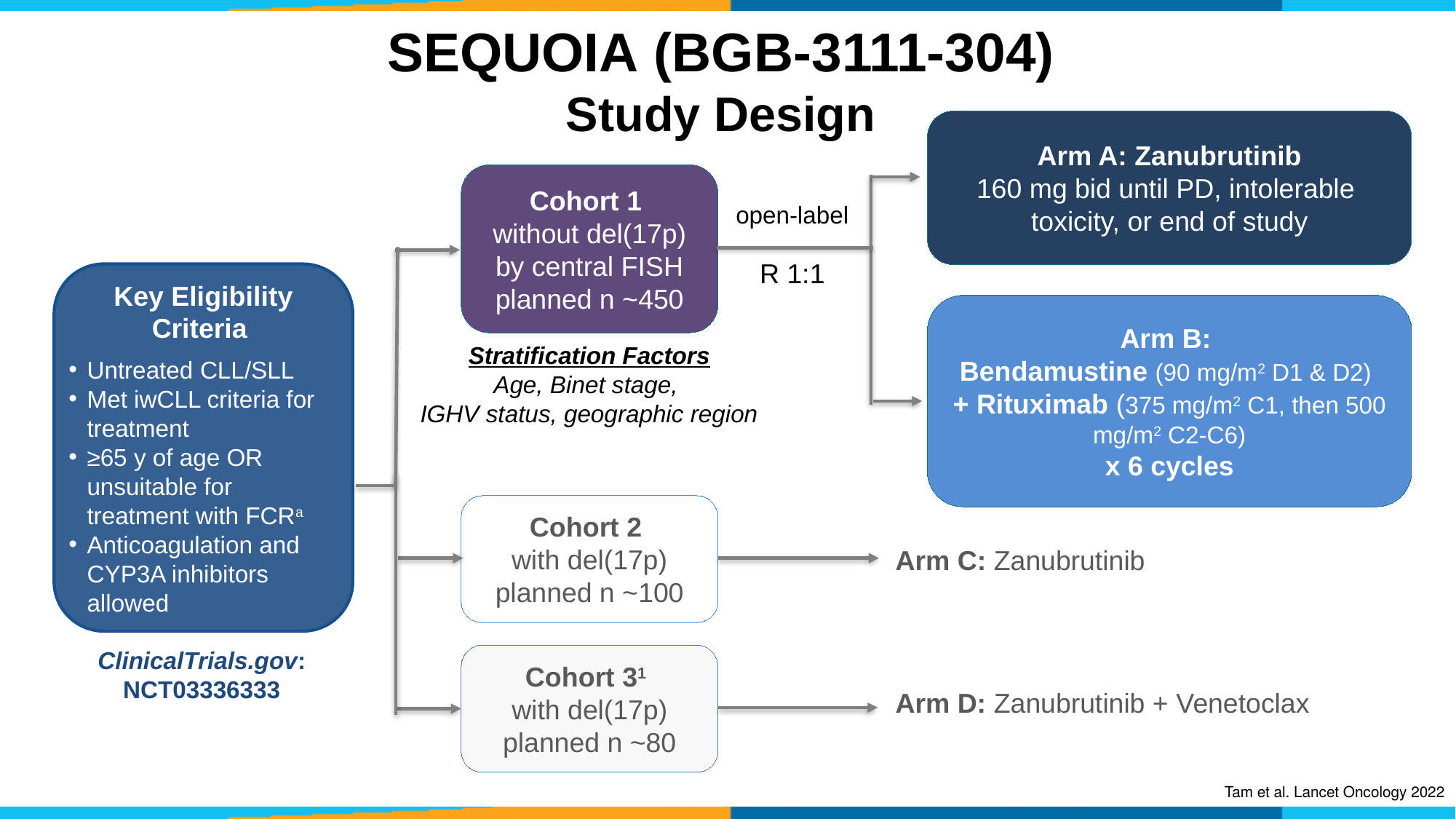

# SEQUOIA (BGB-3111-304) Study Design
Arm A: Zanubrutinib
160 mg bid until PD, intolerable
toxicity, or end of study
Cohort 1
without del(17p) by central FISH
planned n ~450
open-label
R 1:1
Key Eligibility Criteria

Untreated CLL/SLL
Met iwCLL criteria for treatment
≥65 y of age OR unsuitable for treatment with FCRa
Anticoagulation and CYP3A inhibitors allowed

Arm B:
Bendamustine (90 mg/m2 D1 & D2)
+ Rituximab (375 mg/m2 C1, then 500 mg/m2 C2-C6)
x 6 cycles
Stratification Factors
Age, Binet stage,
IGHV status, geographic region
Cohort 2
with del(17p)
planned n ~100
Arm C: Zanubrutinib
ClinicalTrials.gov: NCT03336333
Cohort 31
with del(17p)
planned n ~80
Arm D: Zanubrutinib + Venetoclax

Tam et al. Lancet Oncology 2022